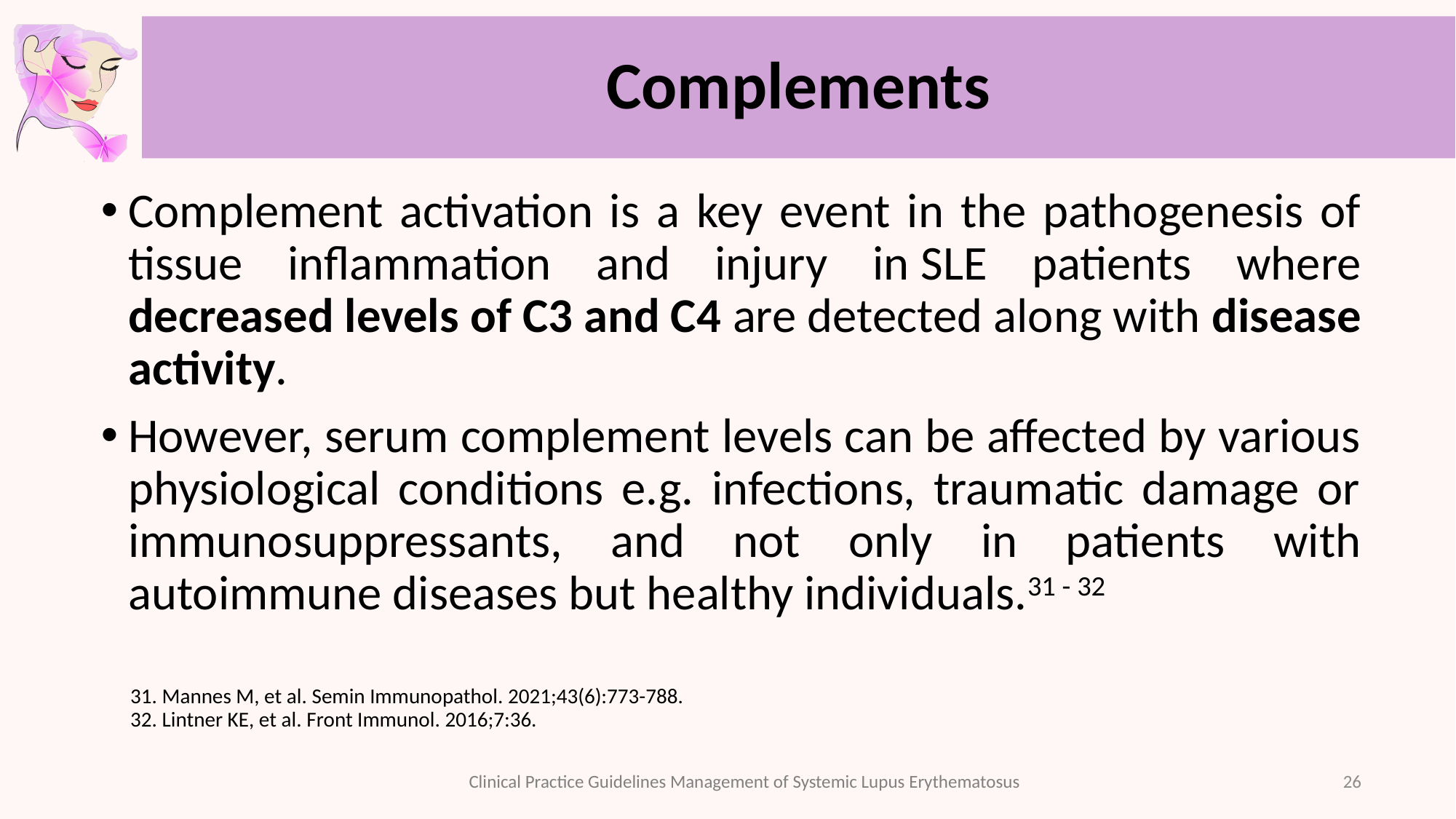

# Complements
Complement activation is a key event in the pathogenesis of tissue inflammation and injury in SLE patients where decreased levels of C3 and C4 are detected along with disease activity.
However, serum complement levels can be affected by various physiological conditions e.g. infections, traumatic damage or immunosuppressants, and not only in patients with autoimmune diseases but healthy individuals.31 - 32

31. Mannes M, et al. Semin Immunopathol. 2021;43(6):773-788.
32. Lintner KE, et al. Front Immunol. 2016;7:36.
26